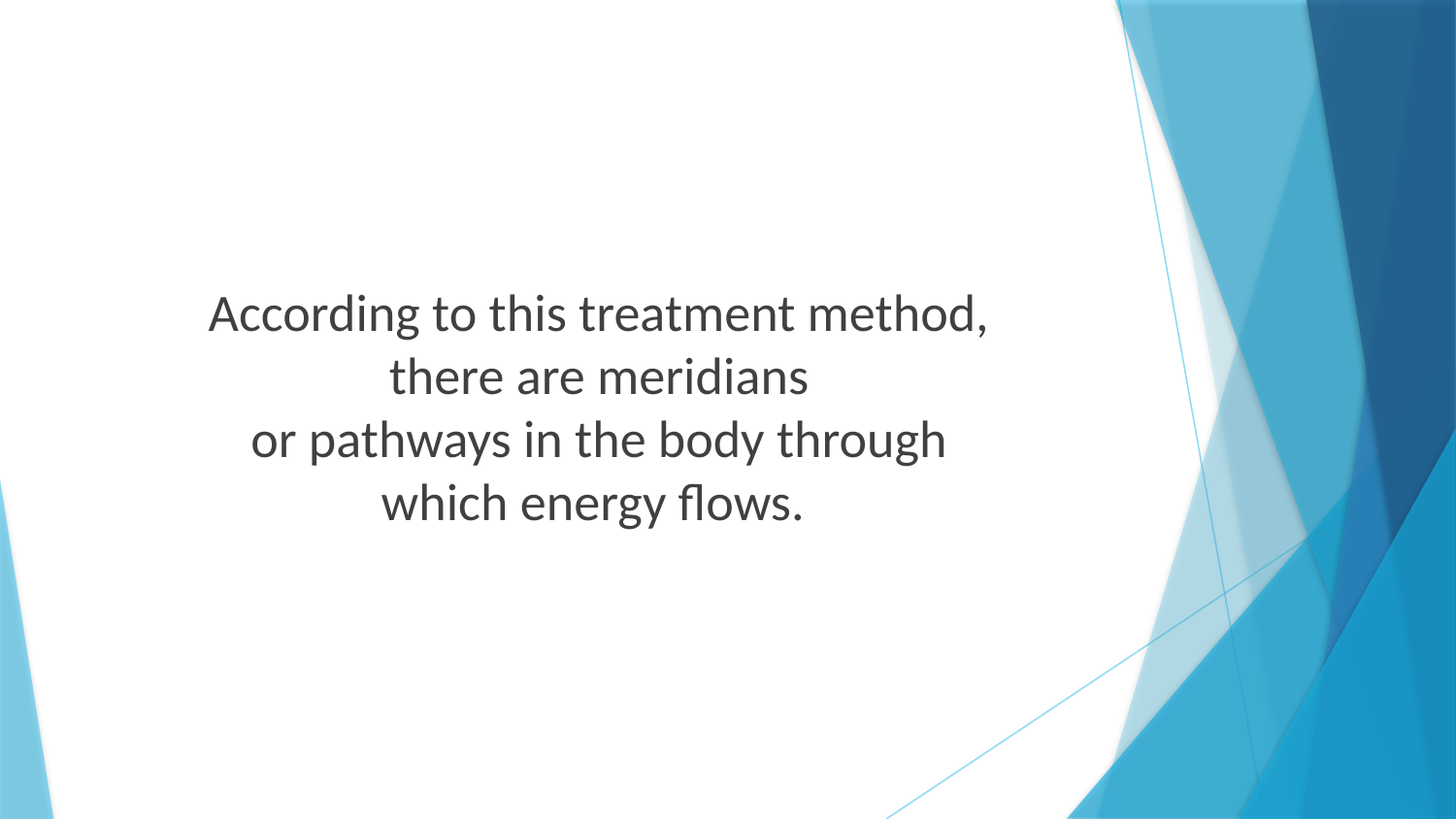

According to this treatment method,
there are meridians
or pathways in the body through
which energy flows.